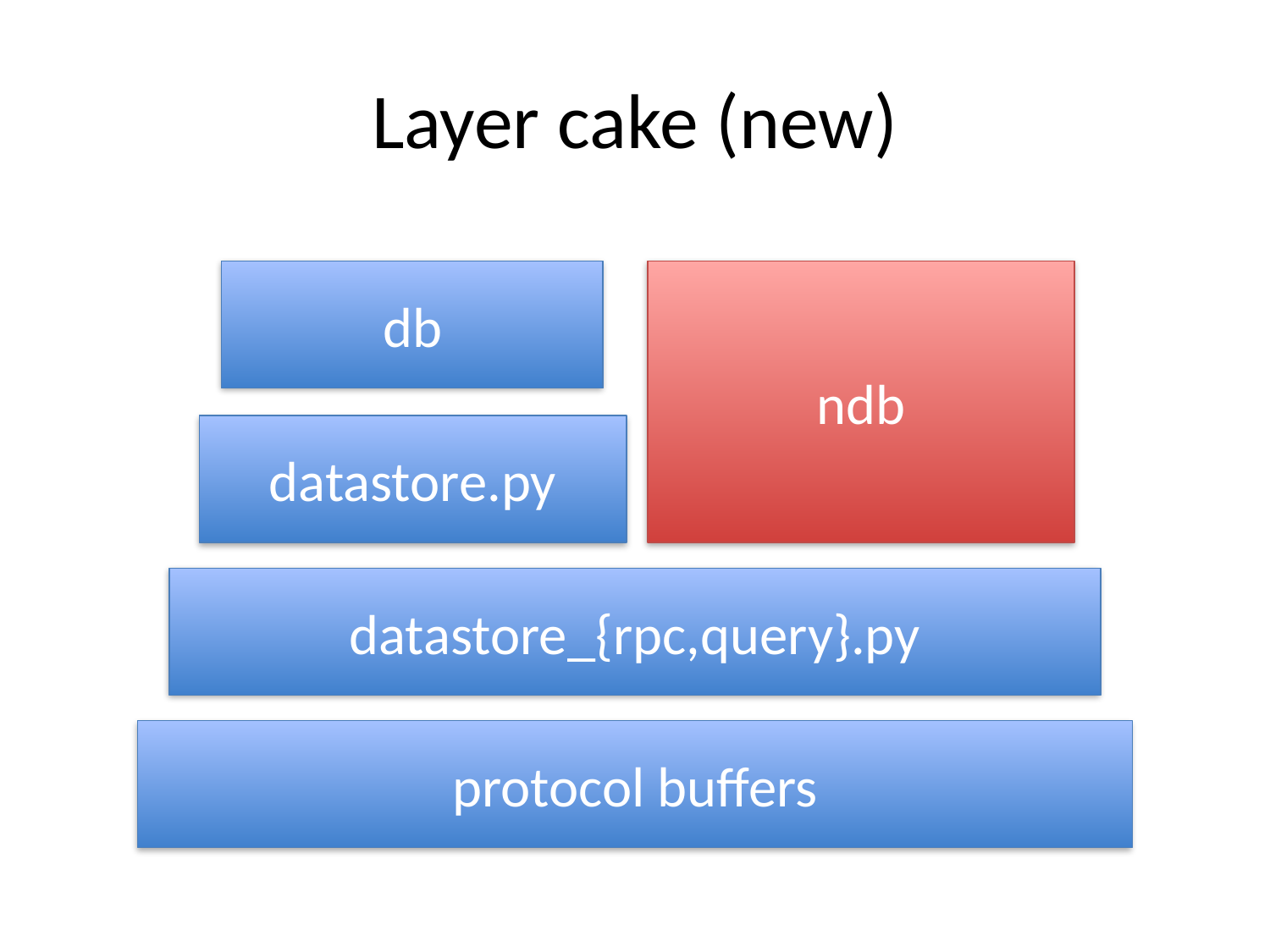

# Layer cake (new)
db
ndb
datastore.py
datastore_{rpc,query}.py
protocol buffers